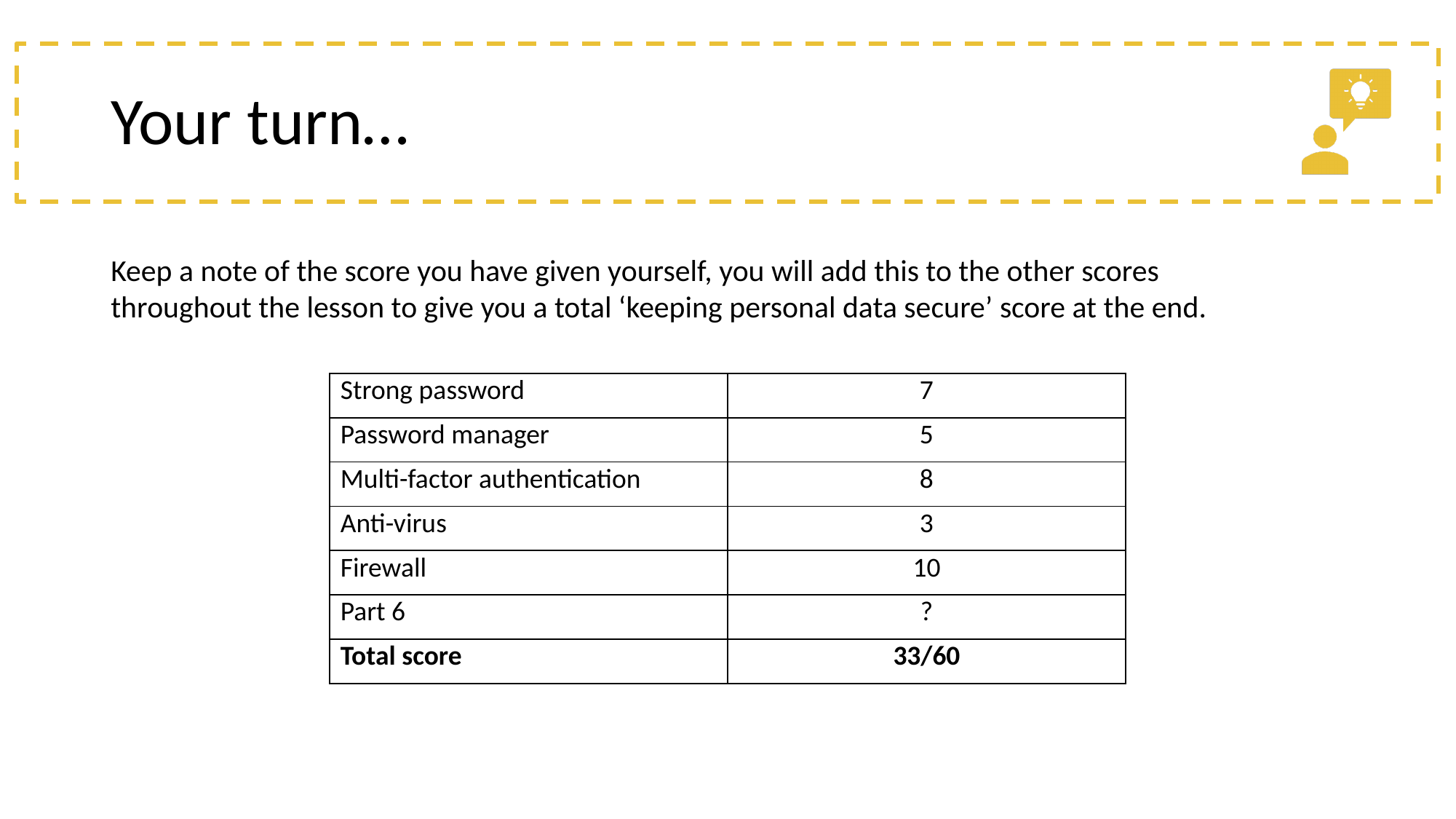

# Your turn…
Keep a note of the score you have given yourself, you will add this to the other scores throughout the lesson to give you a total ‘keeping personal data secure’ score at the end.
| Strong password | 7 |
| --- | --- |
| Password manager | 5 |
| Multi-factor authentication | 8 |
| Anti-virus | 3 |
| Firewall | 10 |
| Part 6 | ? |
| Total score | 33/60 |